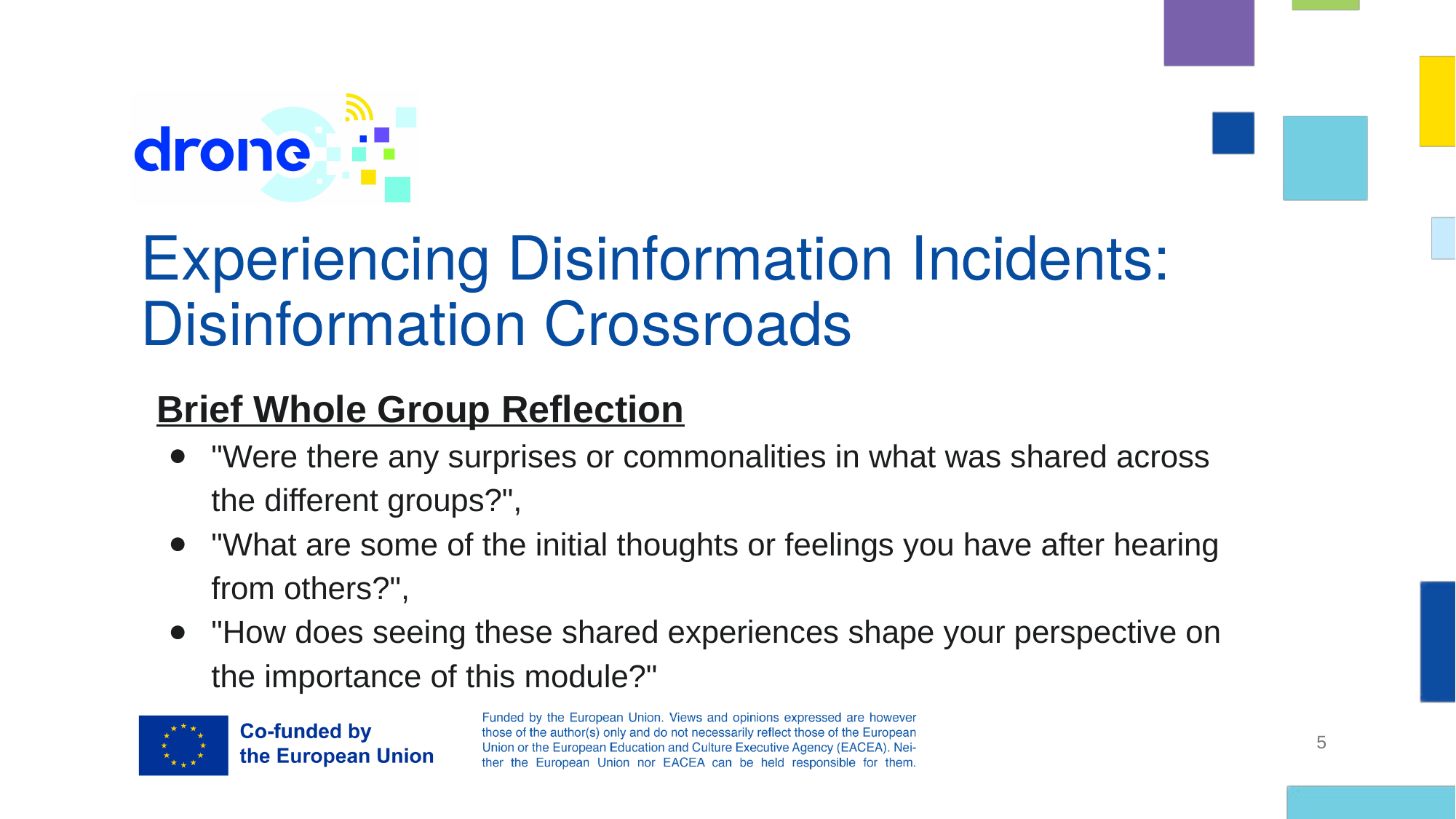

# Experiencing Disinformation Incidents: Disinformation Crossroads
Brief Whole Group Reflection
"Were there any surprises or commonalities in what was shared across the different groups?",
"What are some of the initial thoughts or feelings you have after hearing from others?",
"How does seeing these shared experiences shape your perspective on the importance of this module?"

5